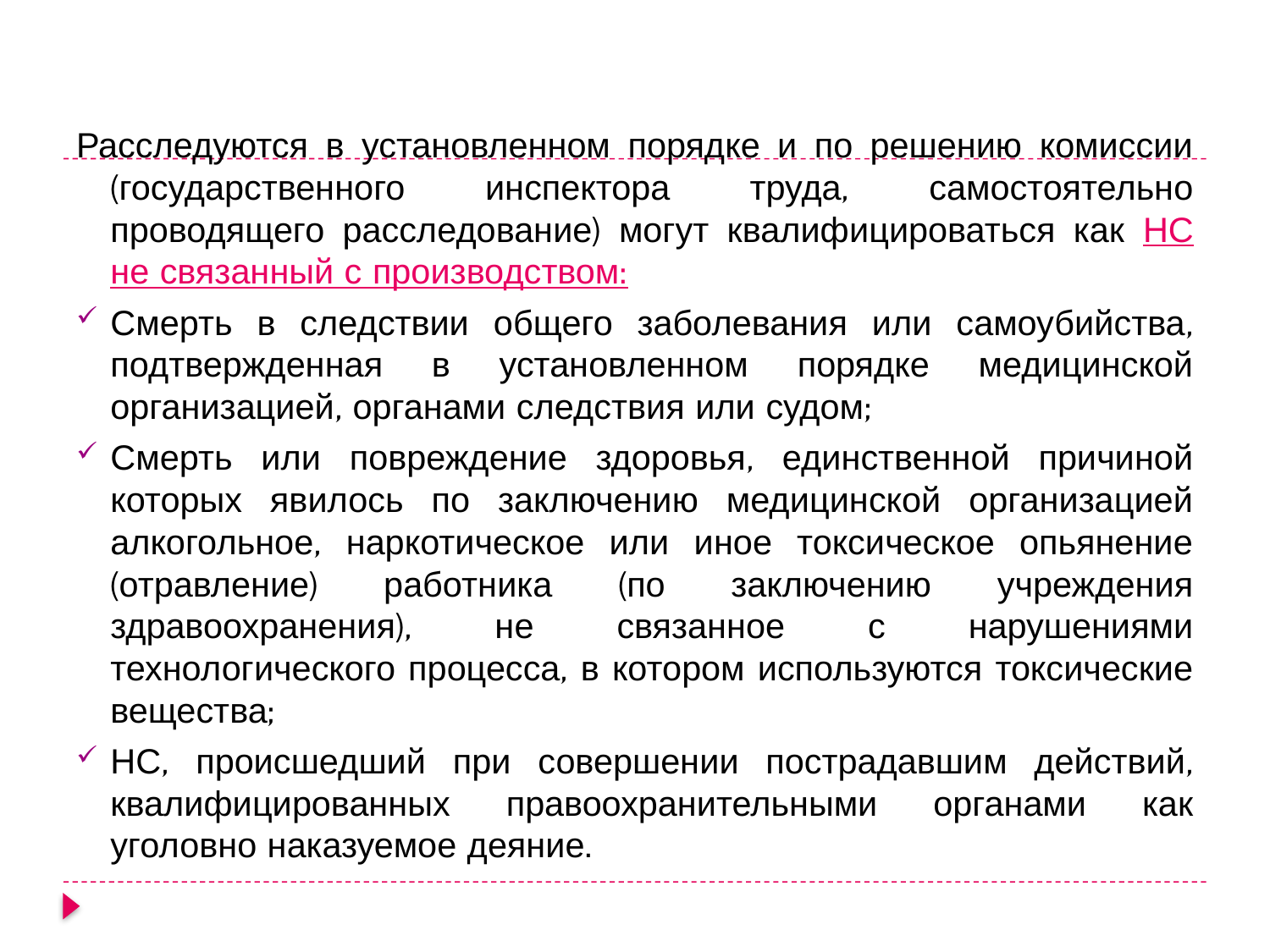

Расследуются в установленном порядке и по решению комиссии (государственного инспектора труда, самостоятельно проводящего расследование) могут квалифицироваться как НС не связанный с производством:
Смерть в следствии общего заболевания или самоубийства, подтвержденная в установленном порядке медицинской организацией, органами следствия или судом;
Смерть или повреждение здоровья, единственной причиной которых явилось по заключению медицинской организацией алкогольное, наркотическое или иное токсическое опьянение (отравление) работника (по заключению учреждения здравоохранения), не связанное с нарушениями технологического процесса, в котором используются токсические вещества;
НС, происшедший при совершении пострадавшим действий, квалифицированных правоохранительными органами как уголовно наказуемое деяние.